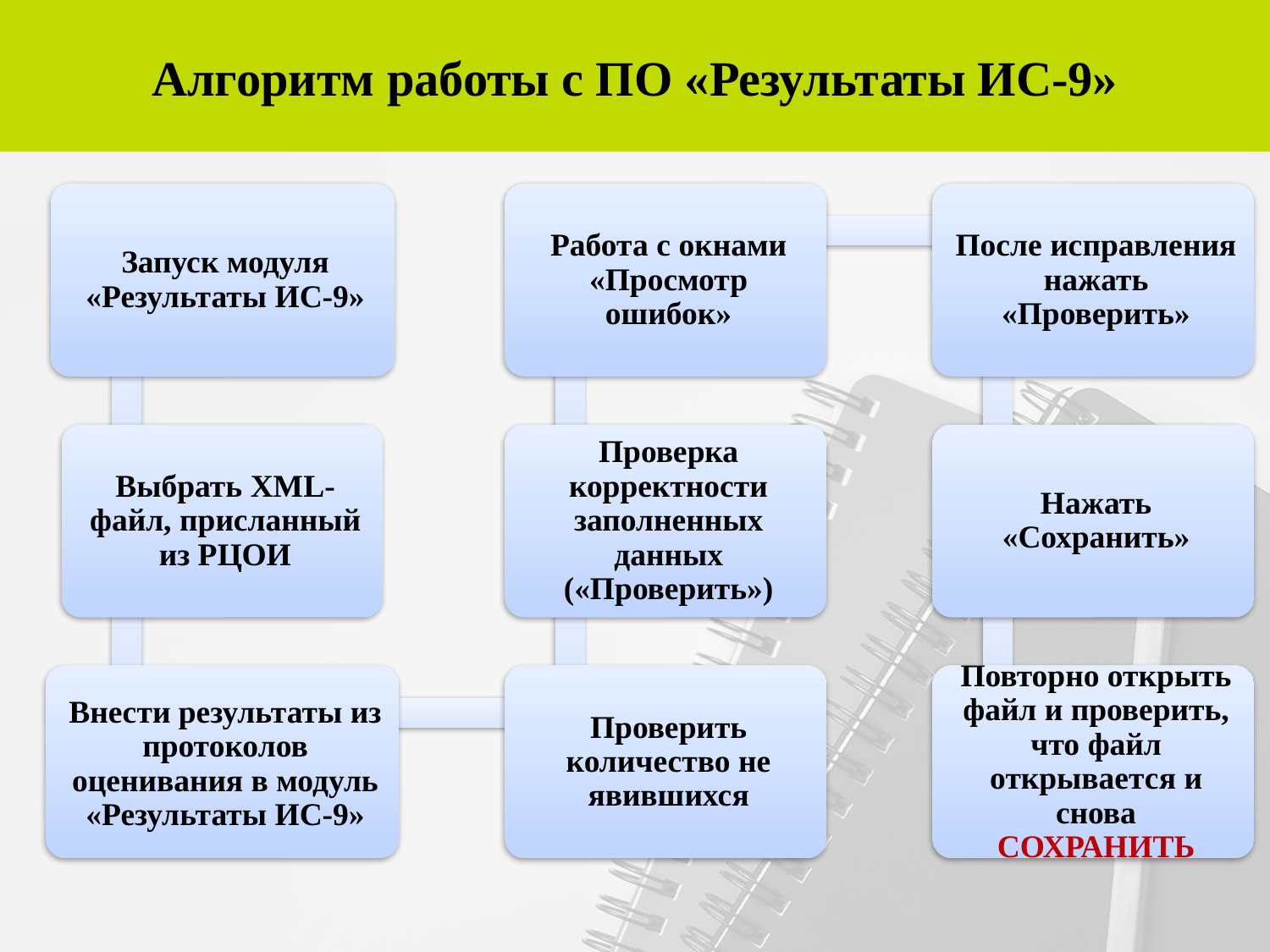

# Алгоритм работы с ПО «Результаты ИС-9»
Запуск модуля «Результаты ИС-9»
Выбрать XML-файл, присланный из РЦОИ

Внести результаты из протоколов оценивания в модуль «Результаты ИС-9»

Проверить количество не явившихся
Проверка корректности заполненных данных («Проверить»)
Работа с окнами «Просмотр ошибок»
После исправления нажать «Проверить»
Нажать «Сохранить»
Повторно открыть файл и проверить, что файл открывается и снова СОХРАНИТЬ